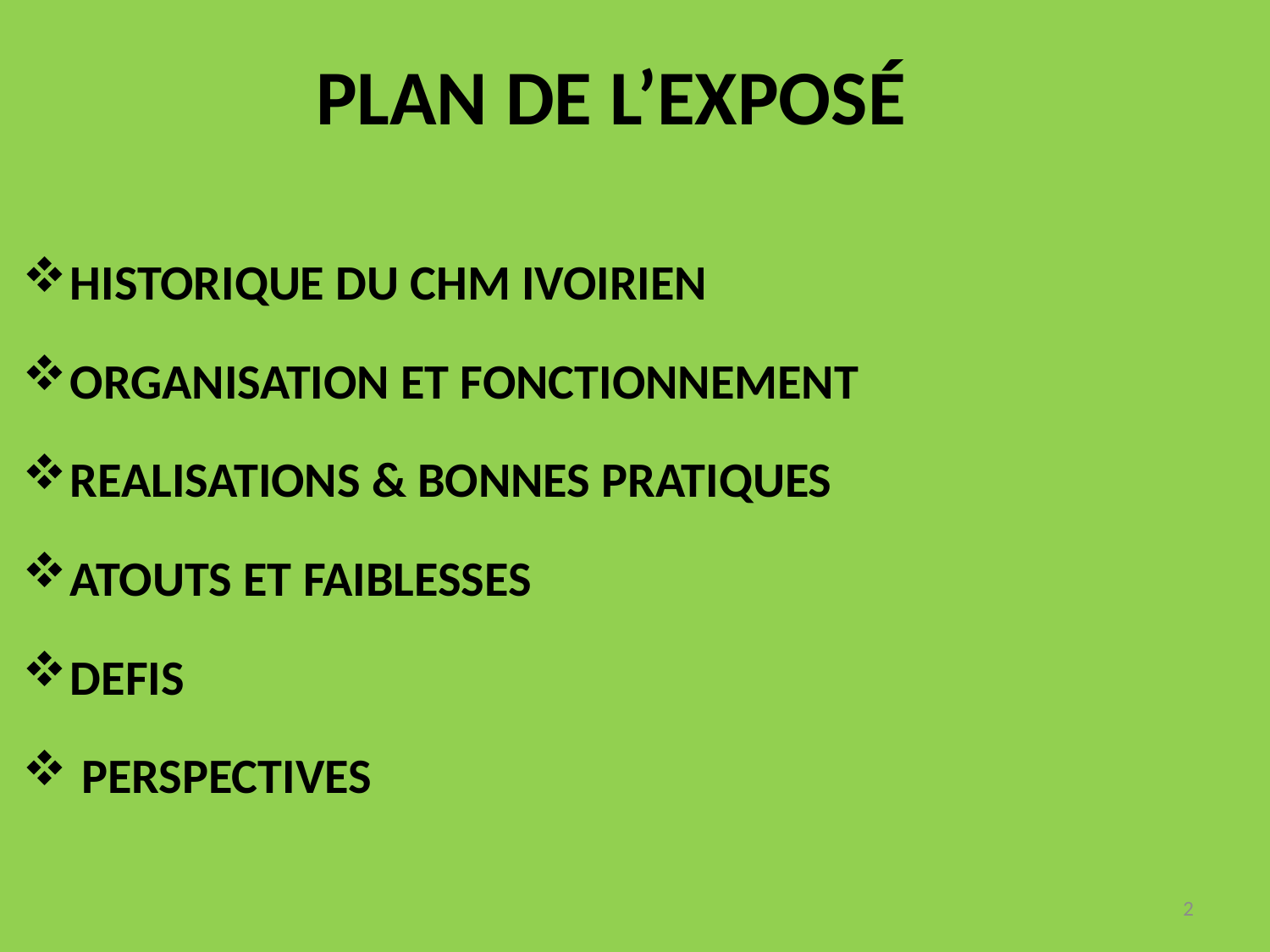

# PLAN DE L’EXPOSÉ
HISTORIQUE DU CHM IVOIRIEN
ORGANISATION ET FONCTIONNEMENT
REALISATIONS & BONNES PRATIQUES
ATOUTS ET FAIBLESSES
DEFIS
 PERSPECTIVES

2